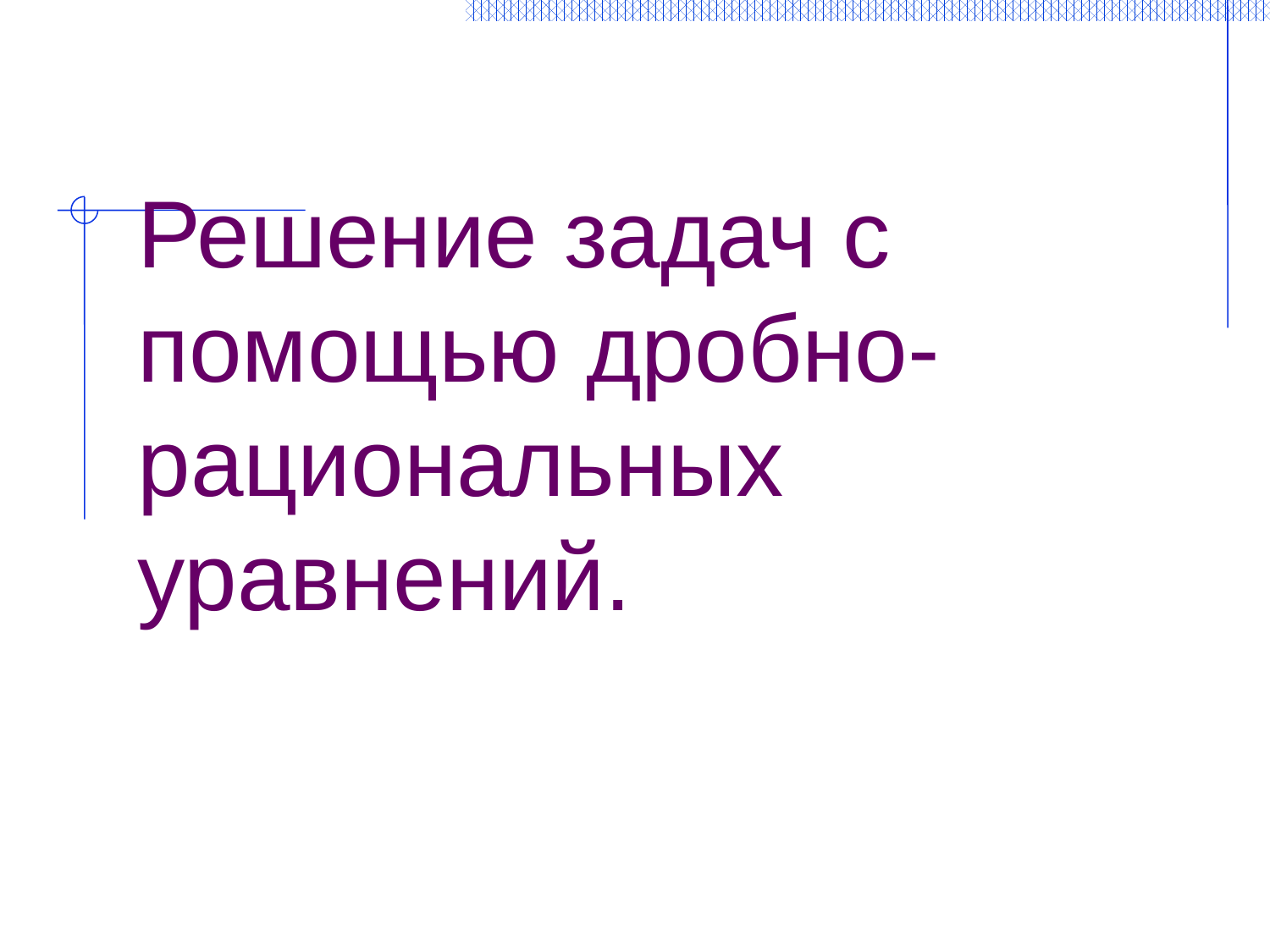

# Решение задач с помощью дробно-рациональных уравнений.